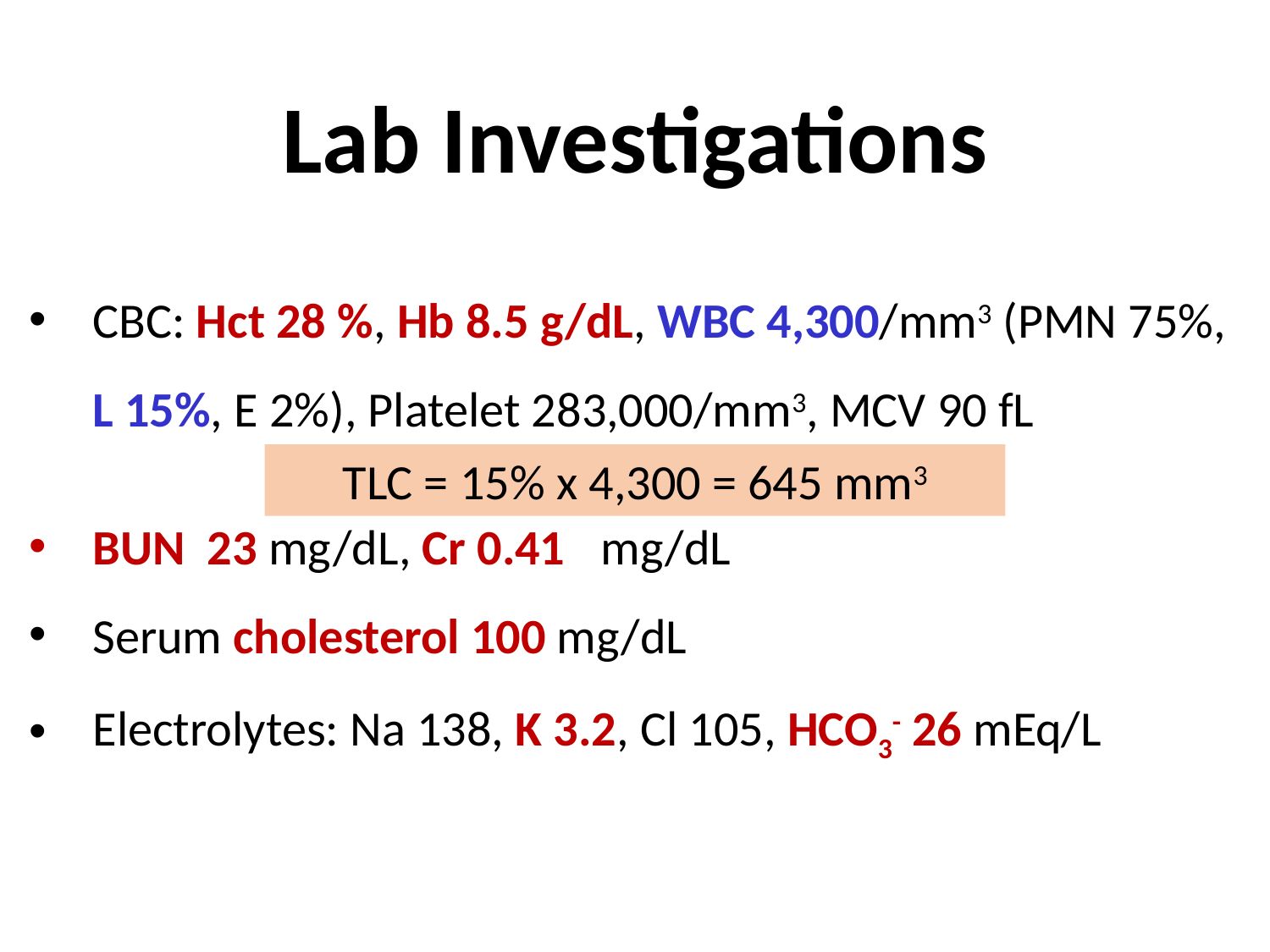

# Lab Investigations
CBC: Hct 28 %, Hb 8.5 g/dL, WBC 4,300/mm3 (PMN 75%, L 15%, E 2%), Platelet 283,000/mm3, MCV 90 fL
BUN  23 mg/dL, Cr 0.41	mg/dL
Serum cholesterol 100 mg/dL
Electrolytes: Na 138, K 3.2, Cl 105, HCO3- 26 mEq/L

TLC = 15% x 4,300 = 645 mm3